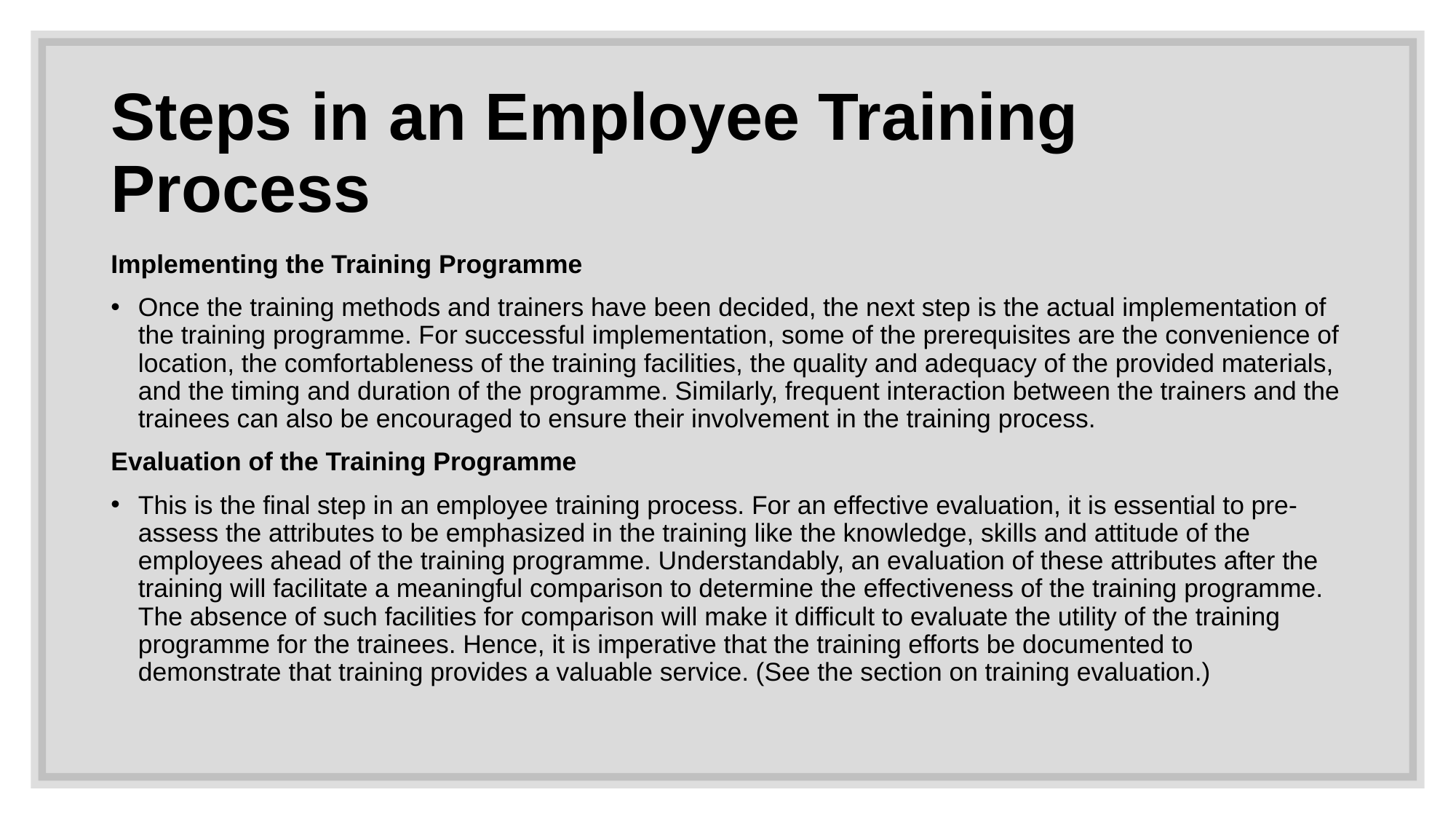

# Steps in an Employee Training Process
Implementing the Training Programme
Once the training methods and trainers have been decided, the next step is the actual implementation of the training programme. For successful implementation, some of the prerequisites are the convenience of location, the comfortableness of the training facilities, the quality and adequacy of the provided materials, and the timing and duration of the programme. Similarly, frequent interaction between the trainers and the trainees can also be encouraged to ensure their involvement in the training process.
Evaluation of the Training Programme
This is the final step in an employee training process. For an effective evaluation, it is essential to pre-assess the attributes to be emphasized in the training like the knowledge, skills and attitude of the employees ahead of the training programme. Understandably, an evaluation of these attributes after the training will facilitate a meaningful comparison to determine the effectiveness of the training programme. The absence of such facilities for comparison will make it difficult to evaluate the utility of the training programme for the trainees. Hence, it is imperative that the training efforts be documented to demonstrate that training provides a valuable service. (See the section on training evaluation.)